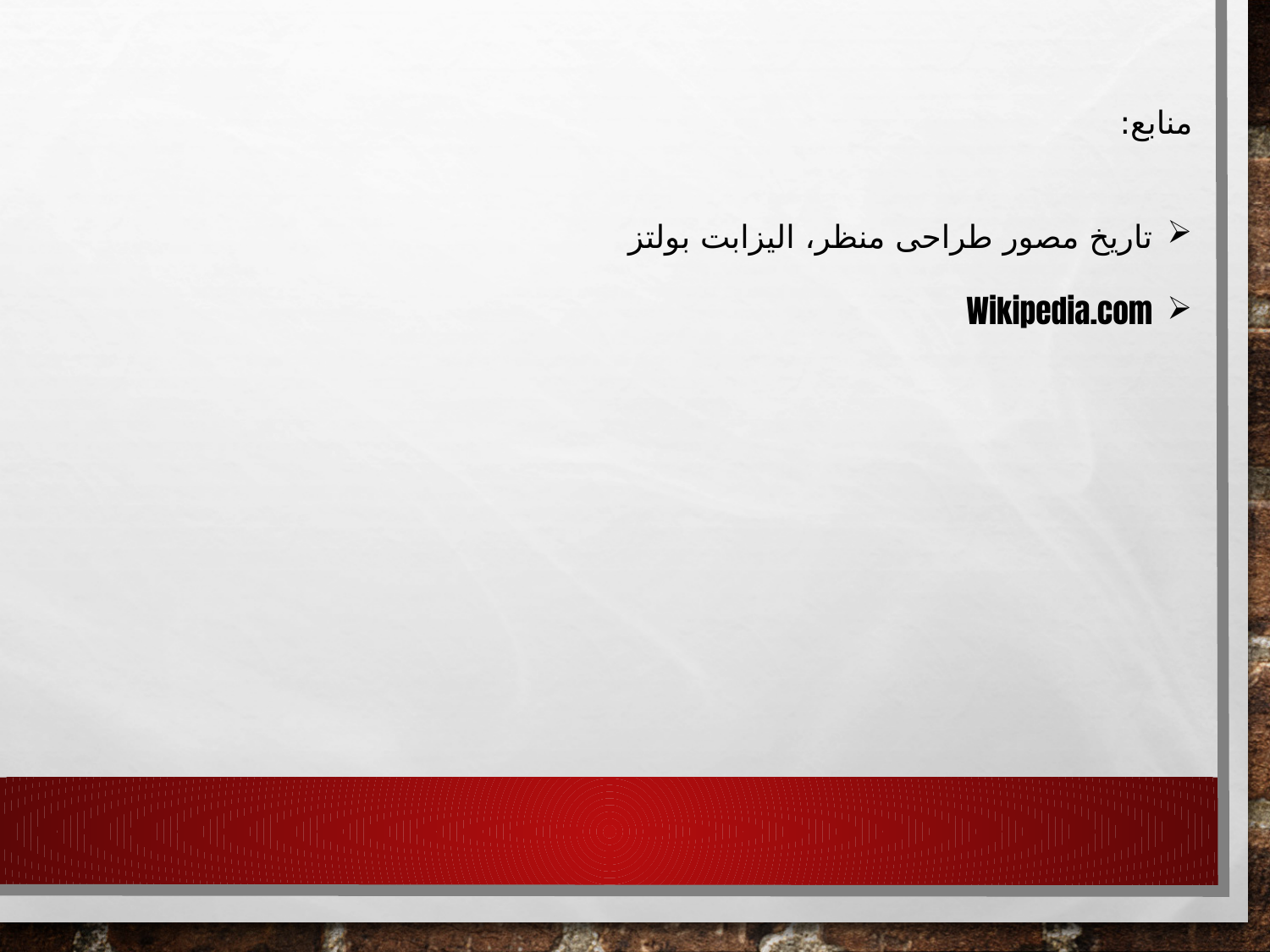

منابع:

تاریخ مصور طراحی منظر، الیزابت بولتز
Wikipedia.com